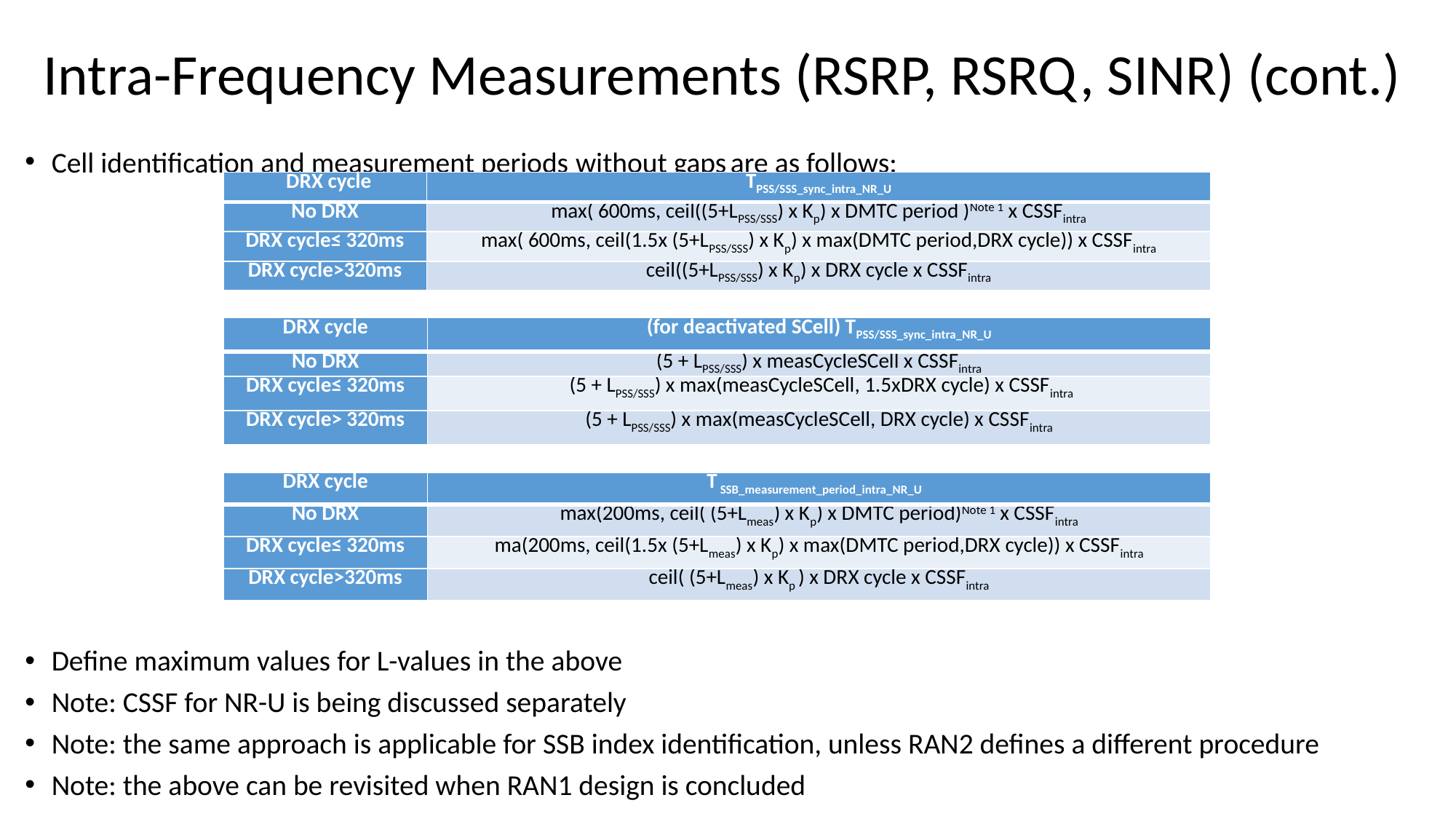

# Intra-Frequency Measurements (RSRP, RSRQ, SINR) (cont.)
Cell identification and measurement periods without gaps are as follows:

Define maximum values for L-values in the above
Note: CSSF for NR-U is being discussed separately
Note: the same approach is applicable for SSB index identification, unless RAN2 defines a different procedure
Note: the above can be revisited when RAN1 design is concluded
| DRX cycle | TPSS/SSS\_sync\_intra\_NR\_U |
| --- | --- |
| No DRX | max( 600ms, ceil((5+LPSS/SSS) x Kp) x DMTC period )Note 1 x CSSFintra |
| DRX cycle≤ 320ms | max( 600ms, ceil(1.5x (5+LPSS/SSS) x Kp) x max(DMTC period,DRX cycle)) x CSSFintra |
| DRX cycle>320ms | ceil((5+LPSS/SSS) x Kp) x DRX cycle x CSSFintra |
| DRX cycle | (for deactivated SCell) TPSS/SSS\_sync\_intra\_NR\_U |
| --- | --- |
| No DRX | (5 + LPSS/SSS) x measCycleSCell x CSSFintra |
| DRX cycle≤ 320ms | (5 + LPSS/SSS) x max(measCycleSCell, 1.5xDRX cycle) x CSSFintra |
| DRX cycle> 320ms | (5 + LPSS/SSS) x max(measCycleSCell, DRX cycle) x CSSFintra |
| DRX cycle | T SSB\_measurement\_period\_intra\_NR\_U |
| --- | --- |
| No DRX | max(200ms, ceil( (5+Lmeas) x Kp) x DMTC period)Note 1 x CSSFintra |
| DRX cycle≤ 320ms | ma(200ms, ceil(1.5x (5+Lmeas) x Kp) x max(DMTC period,DRX cycle)) x CSSFintra |
| DRX cycle>320ms | ceil( (5+Lmeas) x Kp ) x DRX cycle x CSSFintra |